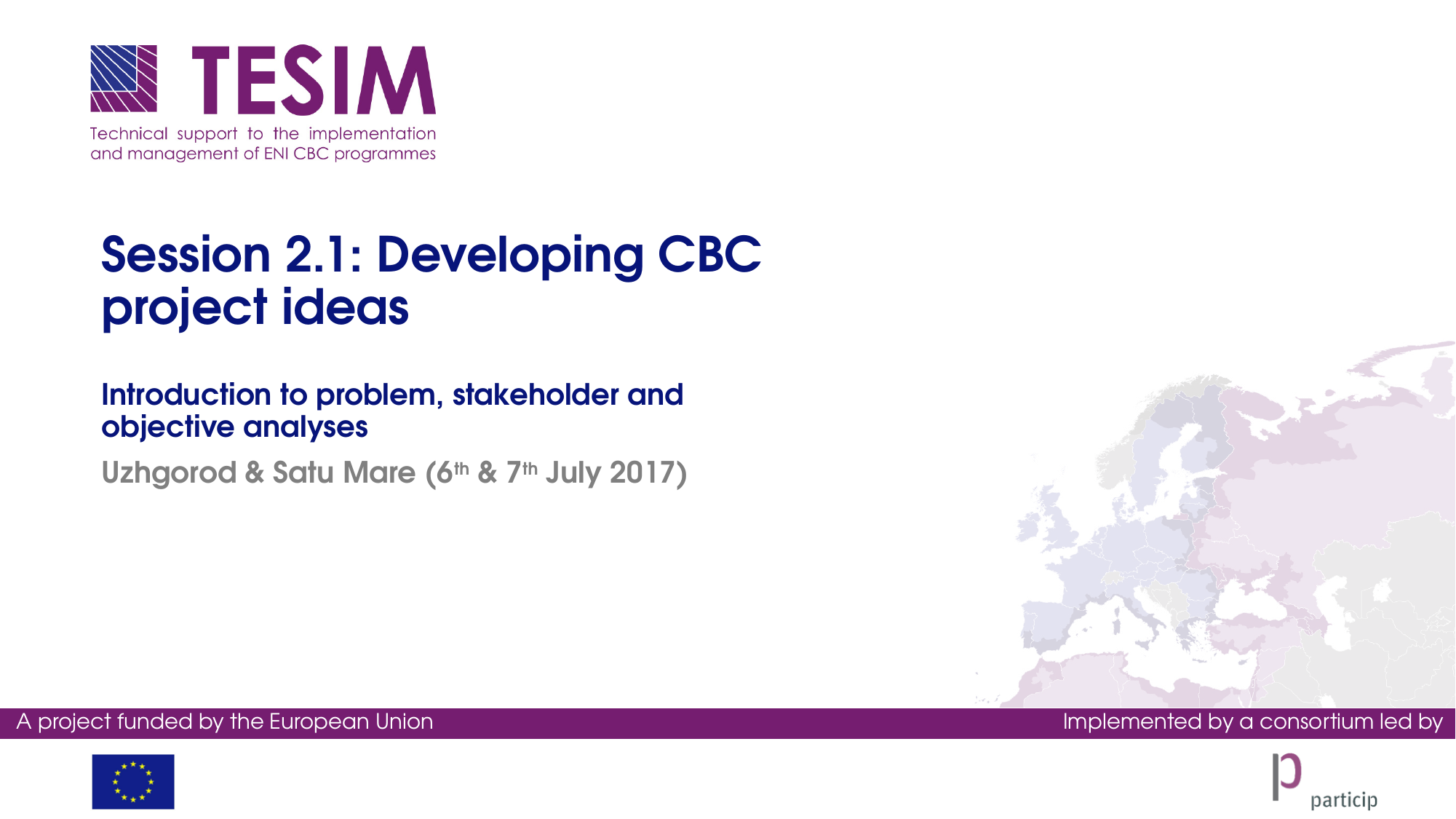

# Session 2.1: Developing CBC project ideas
Introduction to problem, stakeholder and objective analyses
Uzhgorod & Satu Mare (6th & 7th July 2017)